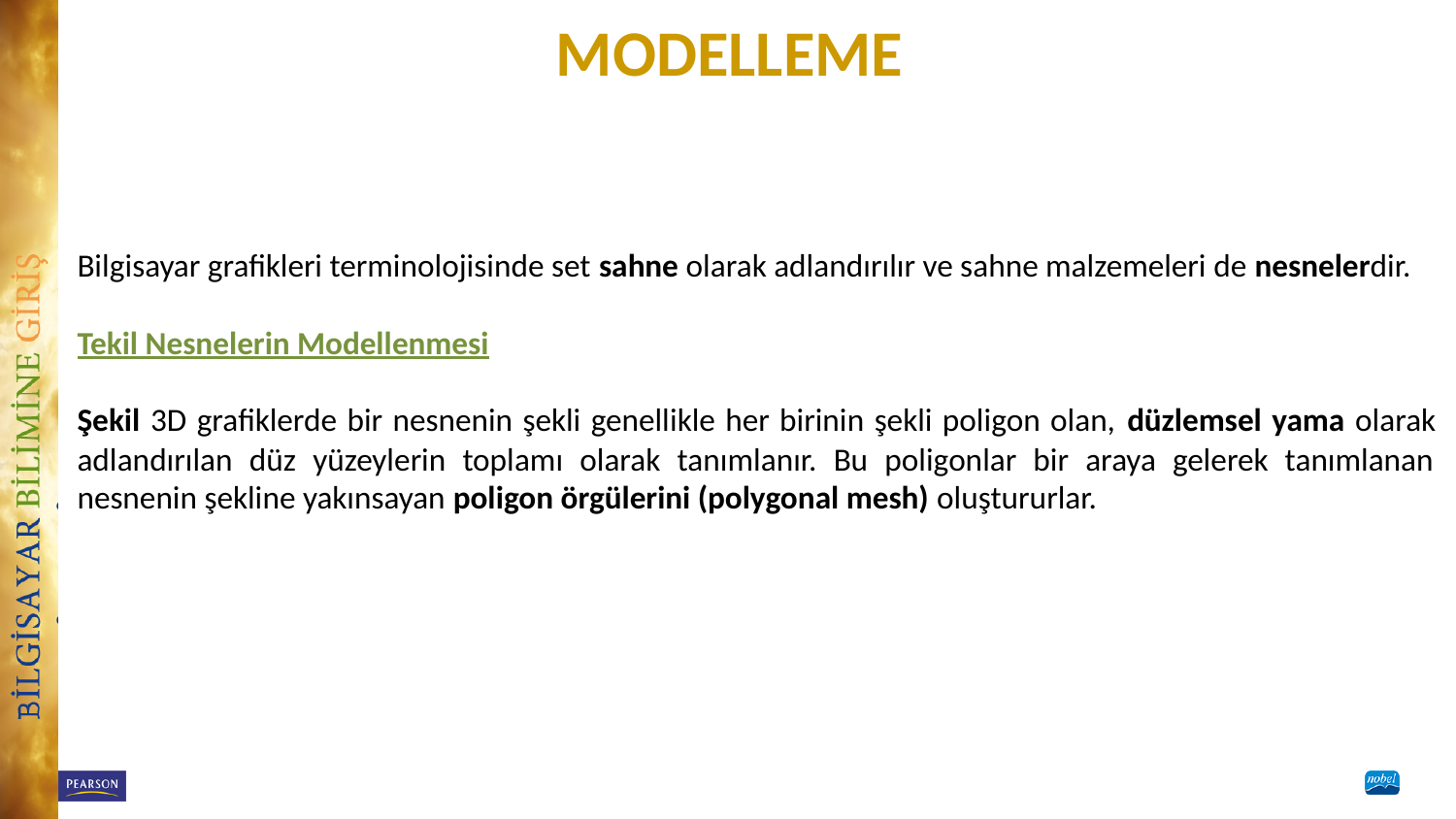

# MODELLEME
Bilgisayar grafikleri terminolojisinde set sahne olarak adlandırılır ve sahne malzemeleri de nesnelerdir.

Tekil Nesnelerin Modellenmesi

Şekil 3D grafiklerde bir nesnenin şekli genellikle her birinin şekli poligon olan, düzlemsel yama olarak adlandırılan düz yüzeylerin toplamı olarak tanımlanır. Bu poligonlar bir araya gelerek tanımlanan nesnenin şekline yakınsayan poligon örgülerini (polygonal mesh) oluştururlar.